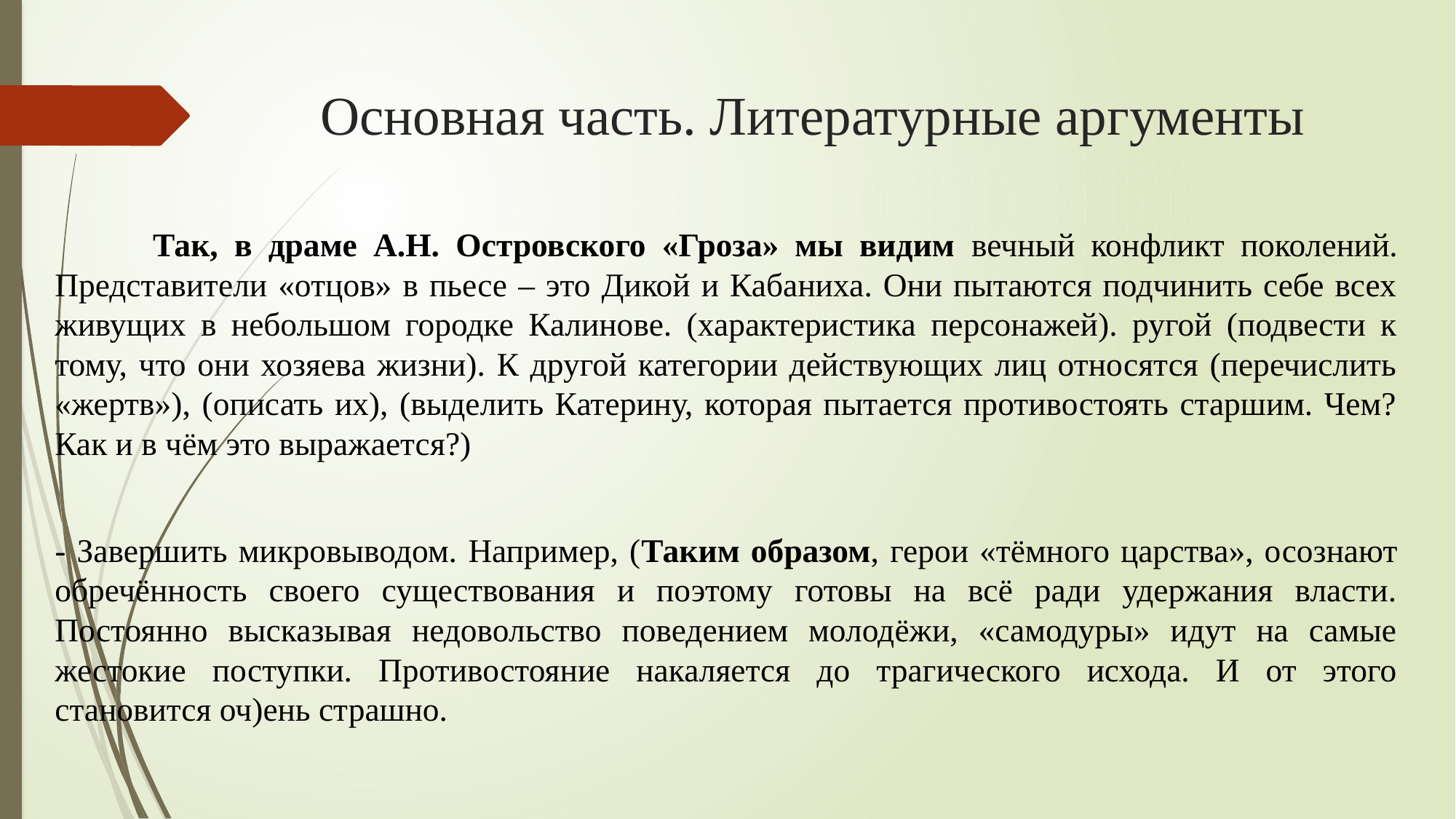

# Основная часть. Литературные аргументы
       Так, в драме А.Н. Островского «Гроза» мы видим вечный конфликт поколений. Представители «отцов» в пьесе – это Дикой и Кабаниха. Они пытаются подчинить себе всех живущих в небольшом городке Калинове. (характеристика персонажей). ругой (подвести к тому, что они хозяева жизни). К другой категории действующих лиц относятся (перечислить «жертв»), (описать их), (выделить Катерину, которая пытается противостоять старшим. Чем? Как и в чём это выражается?)

- Завершить микровыводом. Например, (Таким образом, герои «тёмного царства», осознают обречённость своего существования и поэтому готовы на всё ради удержания власти. Постоянно высказывая недовольство поведением молодёжи, «самодуры» идут на самые жестокие поступки. Противостояние накаляется до трагического исхода. И от этого становится оч)ень страшно.